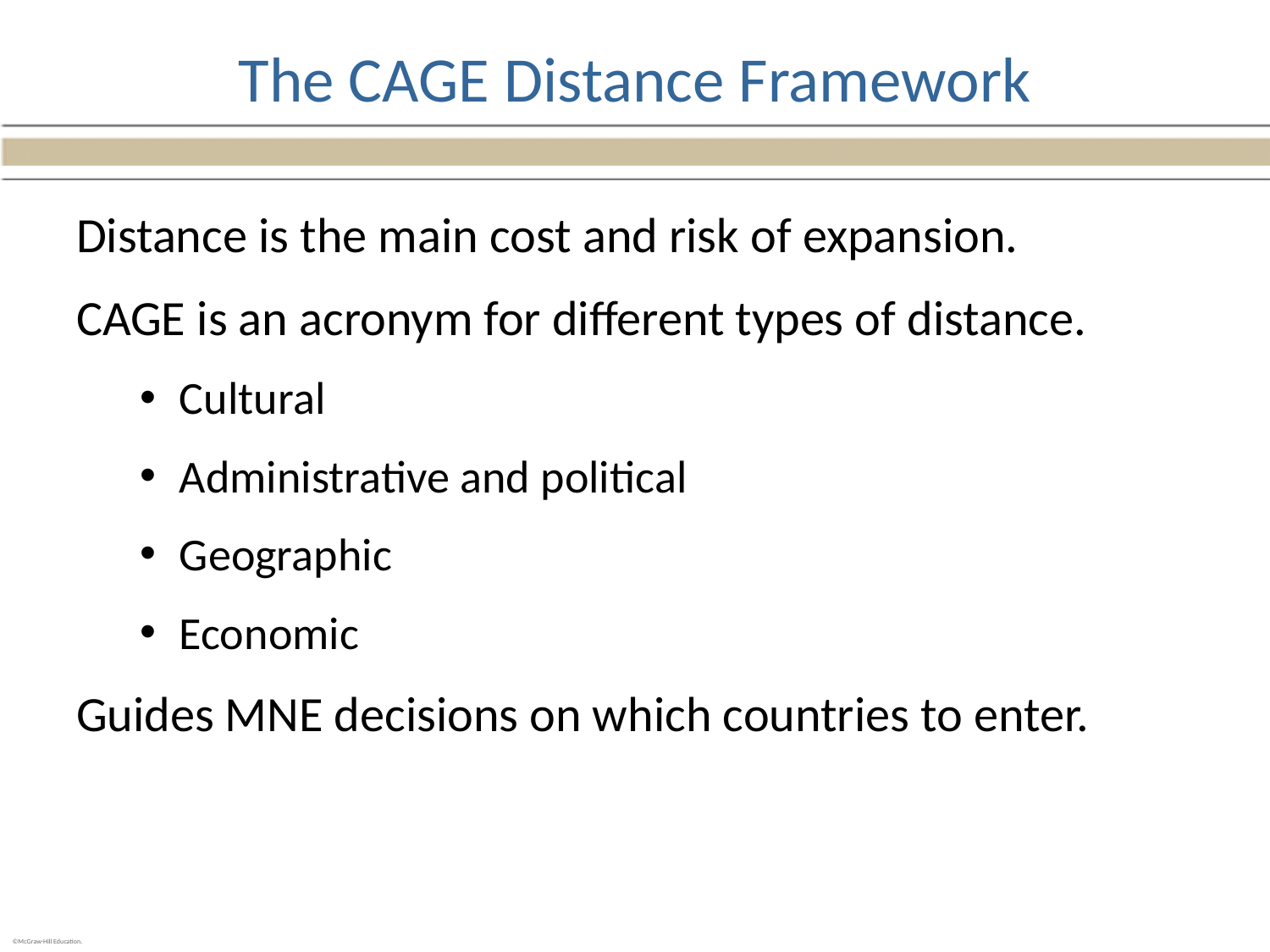

# The CAGE Distance Framework
Distance is the main cost and risk of expansion.
CAGE is an acronym for different types of distance.
Cultural
Administrative and political
Geographic
Economic
Guides MNE decisions on which countries to enter.